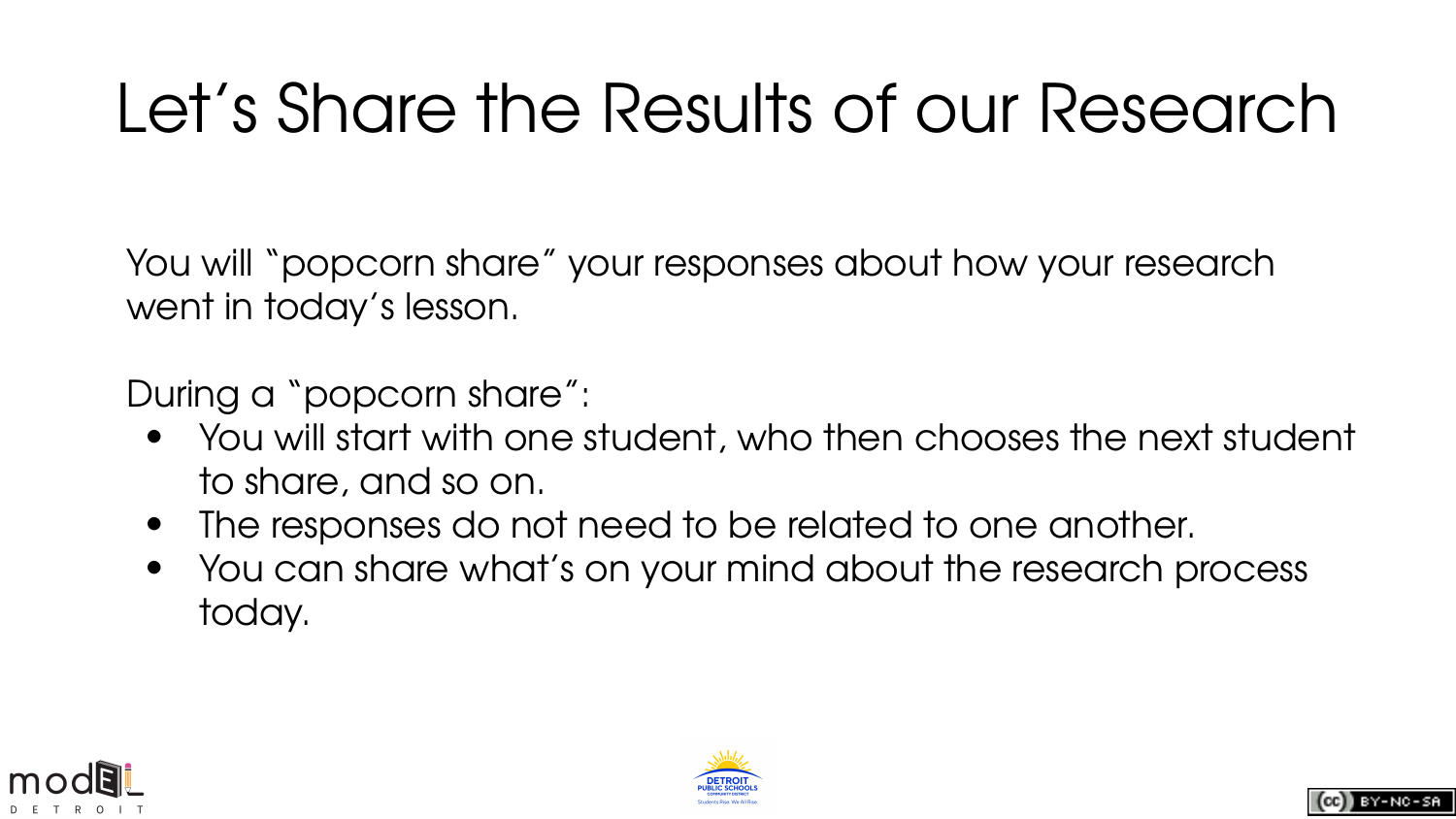

# Let’s Share the Results of our Research
You will “popcorn share” your responses about how your research went in today’s lesson.

During a “popcorn share”:
You will start with one student, who then chooses the next student to share, and so on.
The responses do not need to be related to one another.
You can share what’s on your mind about the research process today.